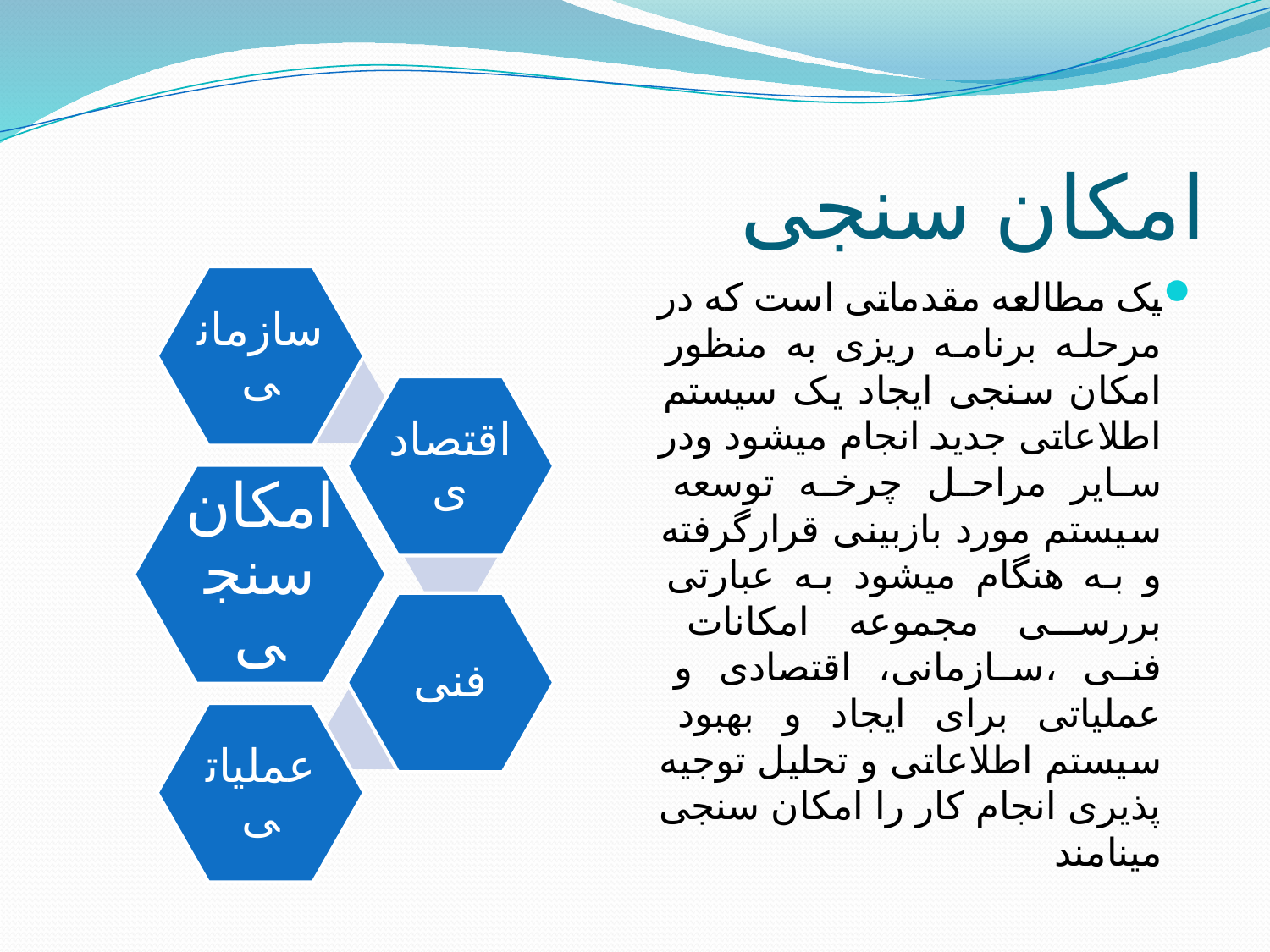

# امکان سنجی
امکان سنجی
سازمانی
اقتصادی
فنی
عملیاتی
یک مطالعه مقدماتی است که در مرحله برنامه ریزی به منظور امکان سنجی ایجاد یک سیستم اطلاعاتی جدید انجام میشود ودر سایر مراحل چرخه توسعه سیستم مورد بازبینی قرارگرفته و به هنگام میشود به عبارتی بررسی مجموعه امکانات فنی ،سازمانی، اقتصادی و عملیاتی برای ایجاد و بهبود سیستم اطلاعاتی و تحلیل توجیه پذیری انجام کار را امکان سنجی مینامند